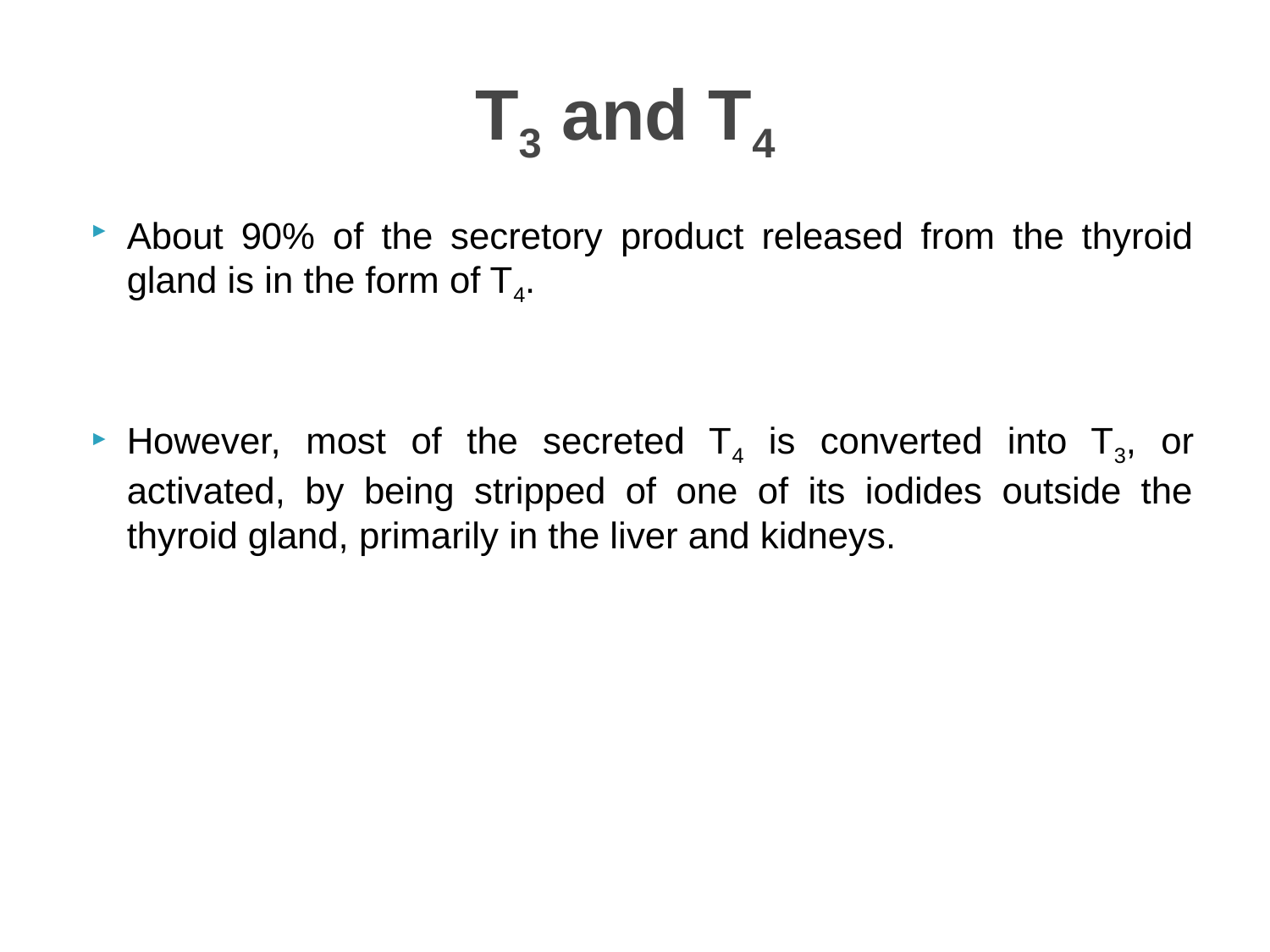

# T3 and T4
About 90% of the secretory product released from the thyroid gland is in the form of T4.

However, most of the secreted T4 is converted into T3, or activated, by being stripped of one of its iodides outside the thyroid gland, primarily in the liver and kidneys.